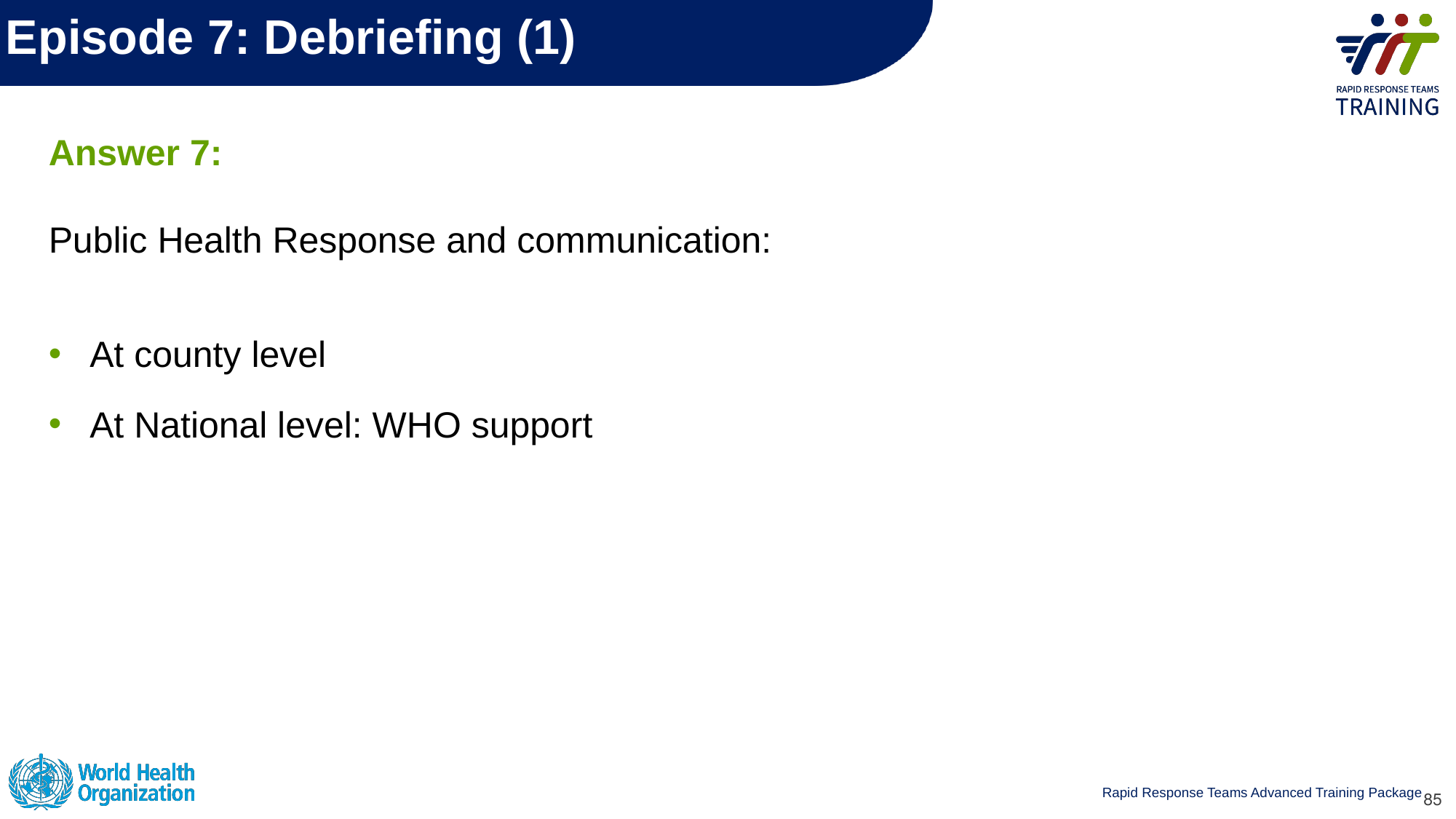

# Episode 7: Debriefing (1)
Answer 7:

Public Health Response and communication:

At county level
At National level: WHO support